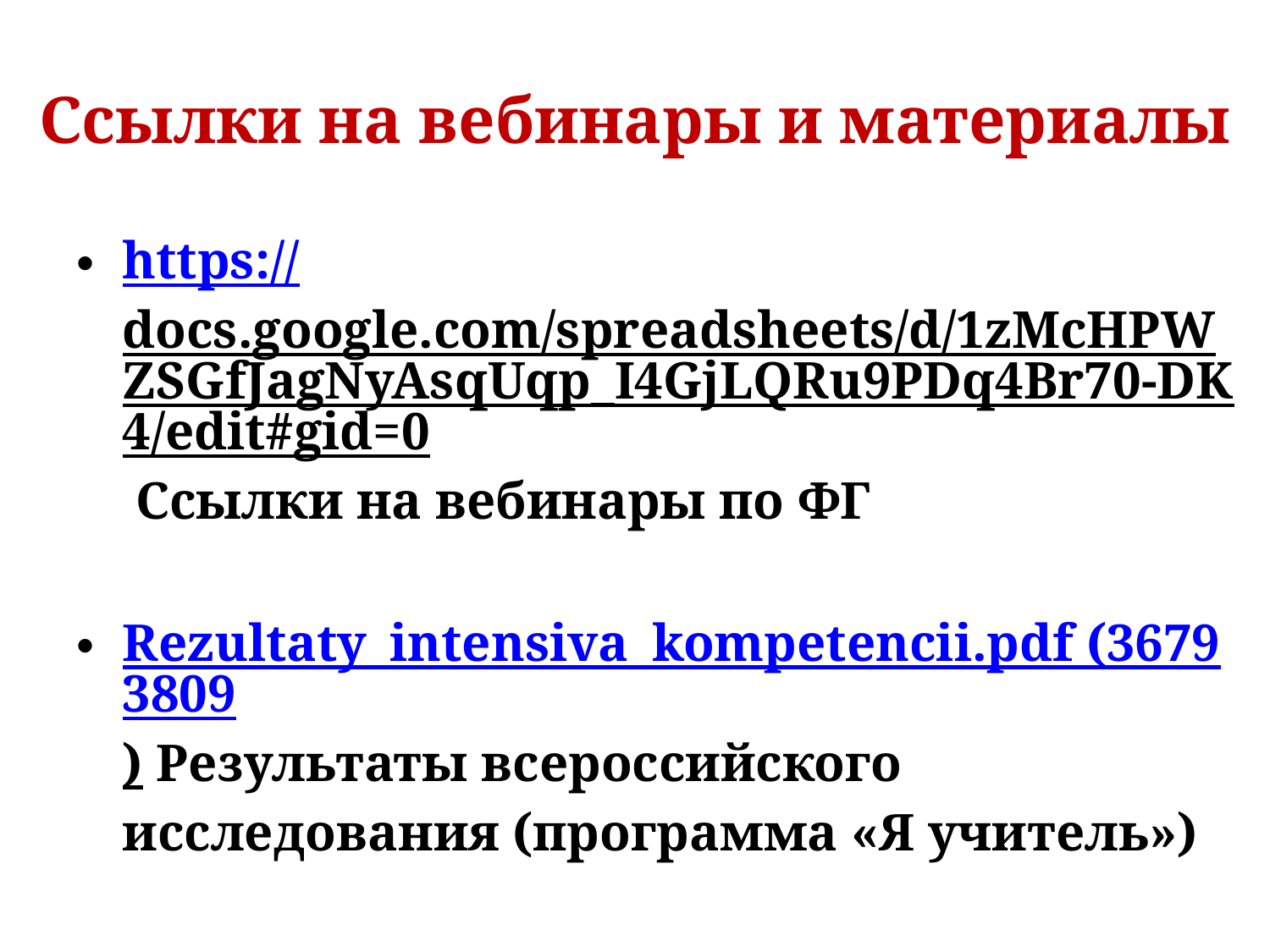

# Ссылки на вебинары и материалы
https://docs.google.com/spreadsheets/d/1zMcHPWZSGfJagNyAsqUqp_I4GjLQRu9PDq4Br70-DK4/edit#gid=0 Ссылки на вебинары по ФГ

Rezultaty_intensiva_kompetencii.pdf (36793809) Результаты всероссийского исследования (программа «Я учитель»)

http://skiv.instrao.ru/support/demonstratsionnye-materialya/ Мониторинг формирования ФГ